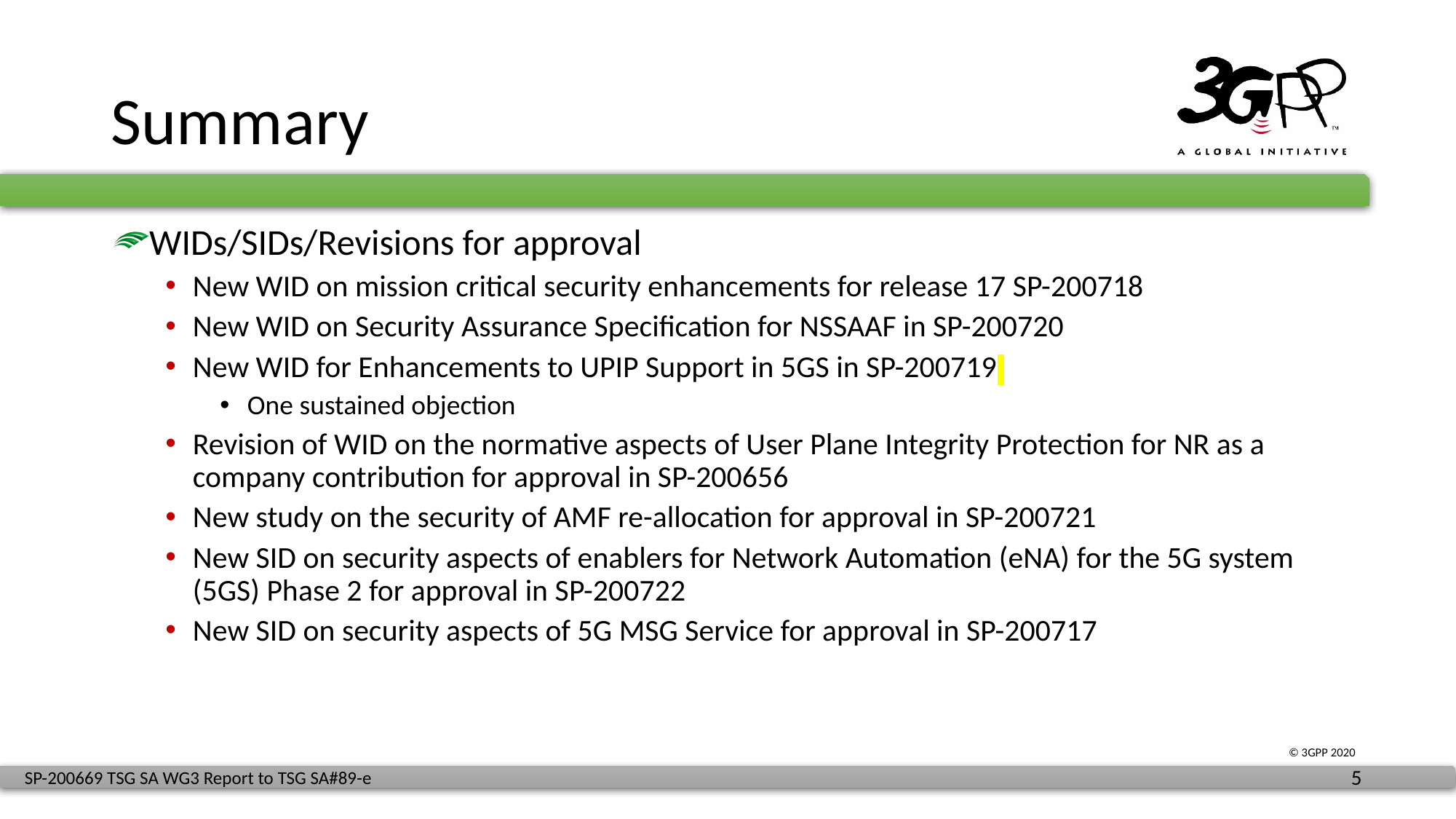

# Summary
WIDs/SIDs/Revisions for approval
New WID on mission critical security enhancements for release 17 SP-200718
New WID on Security Assurance Specification for NSSAAF in SP-200720
New WID for Enhancements to UPIP Support in 5GS in SP-200719
One sustained objection
Revision of WID on the normative aspects of User Plane Integrity Protection for NR as a company contribution for approval in SP-200656
New study on the security of AMF re-allocation for approval in SP-200721
New SID on security aspects of enablers for Network Automation (eNA) for the 5G system (5GS) Phase 2 for approval in SP-200722
New SID on security aspects of 5G MSG Service for approval in SP-200717